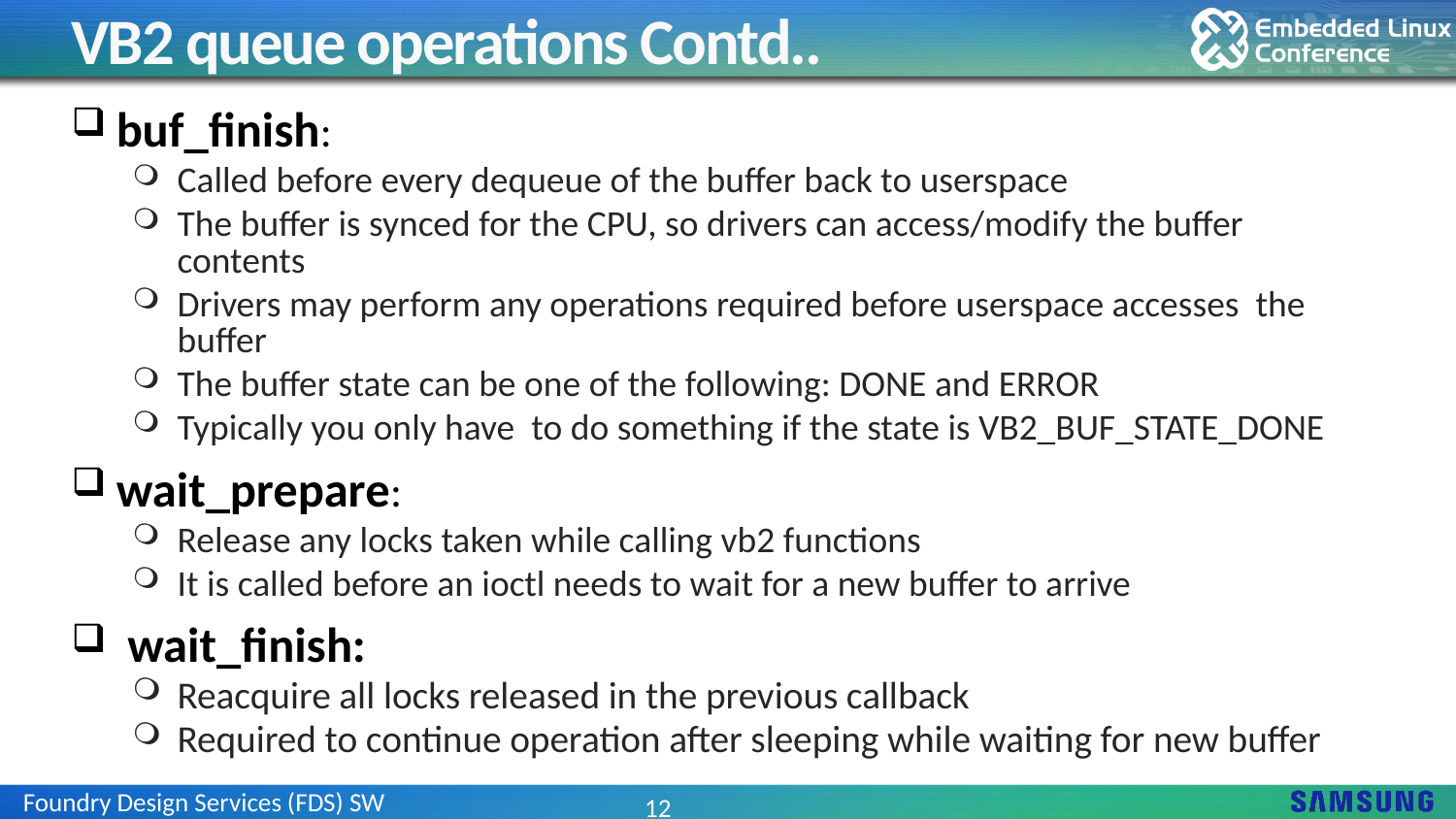

# VB2 queue operations Contd..
buf_finish:
Called before every dequeue of the buffer back to userspace
The buffer is synced for the CPU, so drivers can access/modify the buffer contents
Drivers may perform any operations required before userspace accesses  the buffer
The buffer state can be one of the following: DONE and ERROR
Typically you only have  to do something if the state is VB2_BUF_STATE_DONE
wait_prepare:
Release any locks taken while calling vb2 functions
It is called before an ioctl needs to wait for a new buffer to arrive
 wait_finish:
Reacquire all locks released in the previous callback
Required to continue operation after sleeping while waiting for new buffer